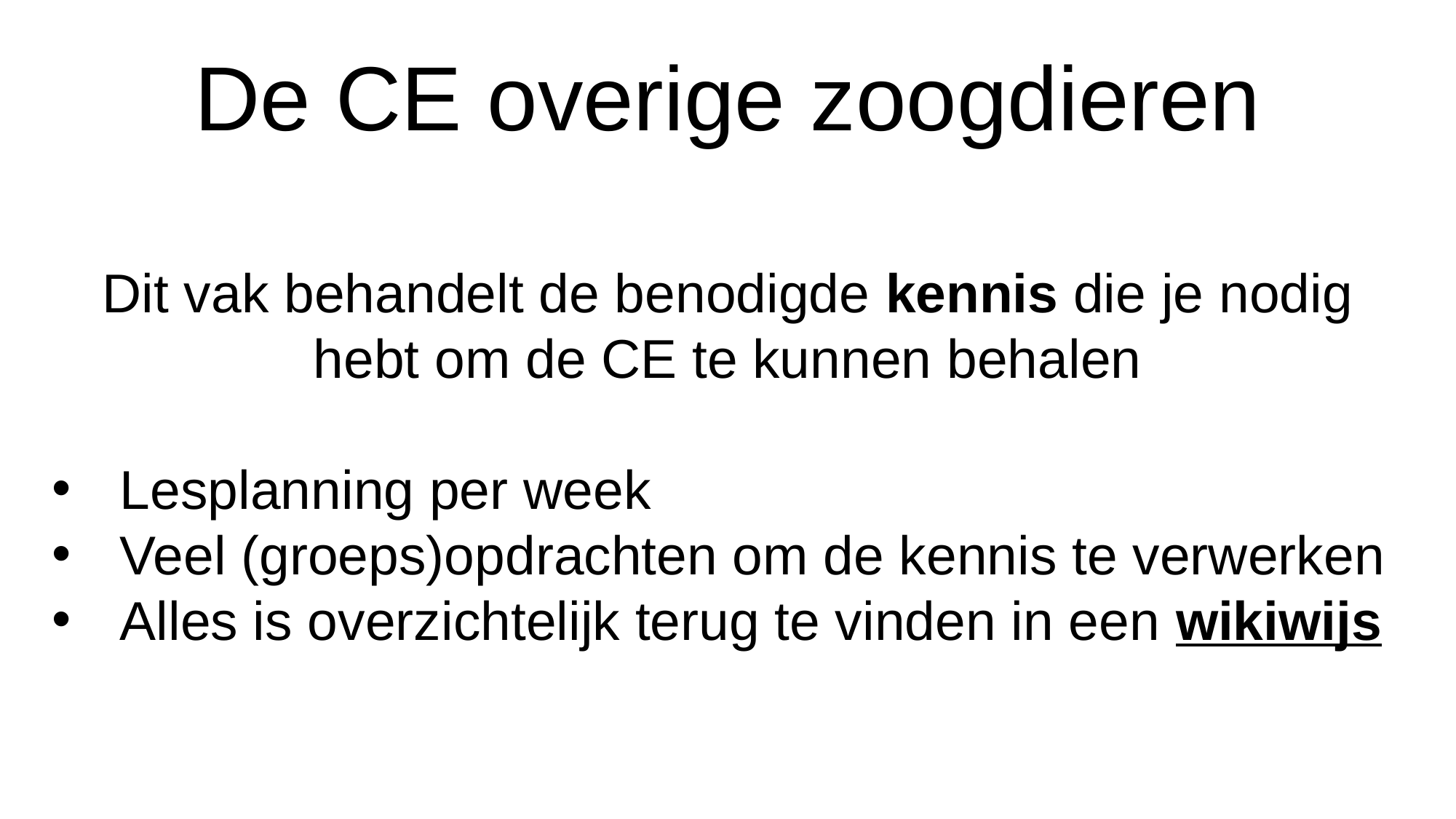

De CE overige zoogdieren

Dit vak behandelt de benodigde kennis die je nodig hebt om de CE te kunnen behalen

Lesplanning per week
Veel (groeps)opdrachten om de kennis te verwerken
Alles is overzichtelijk terug te vinden in een wikiwijs